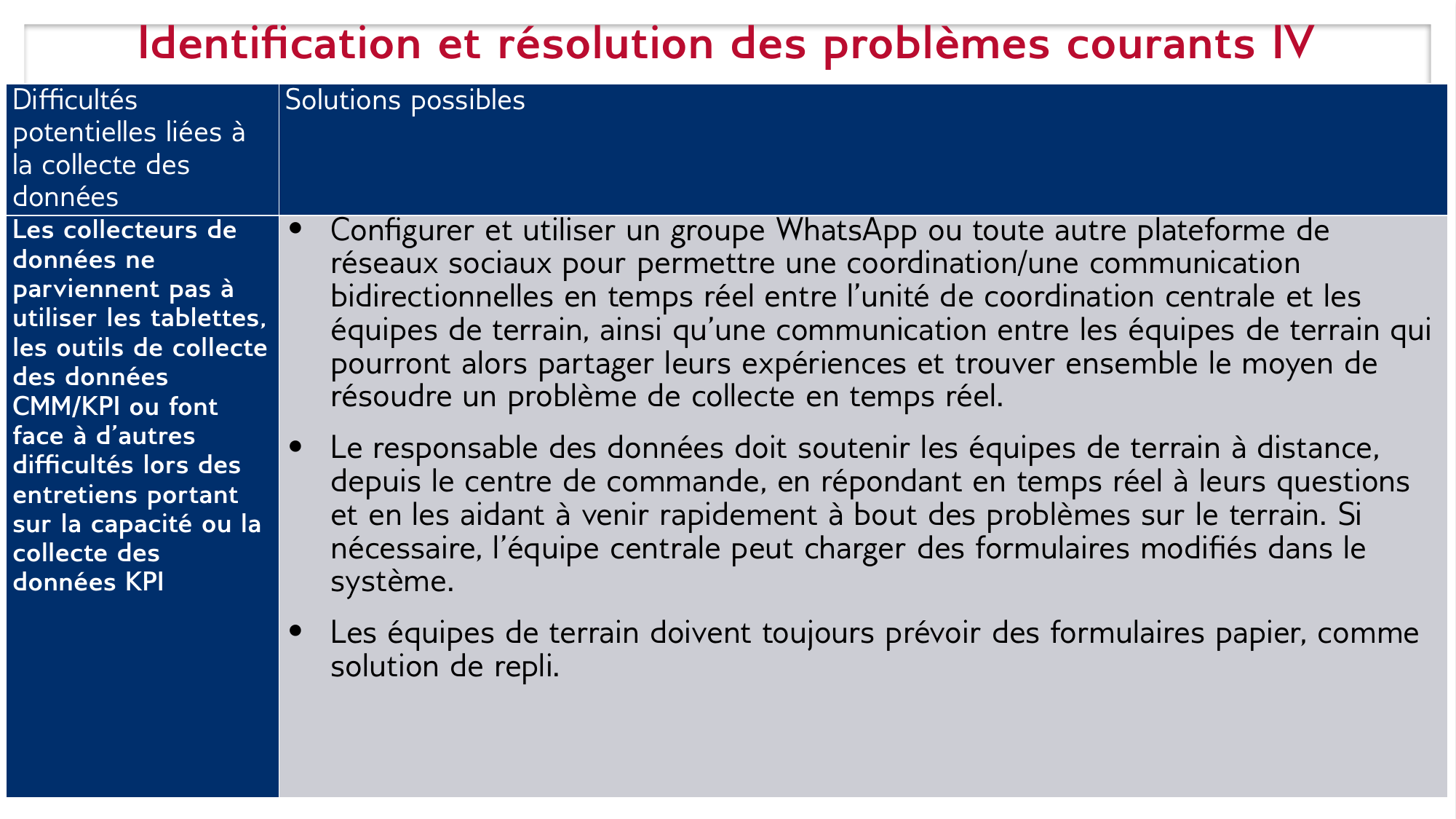

4/11/2019
                      INSÉRER LE PIED DE PAGE ICI
9
# Identification et résolution des problèmes courants IV
| Difficultés potentielles liées à la collecte des données | Solutions possibles |
| --- | --- |
| Les collecteurs de données ne parviennent pas à utiliser les tablettes, les outils de collecte des données CMM/KPI ou font face à d’autres difficultés lors des entretiens portant sur la capacité ou la collecte des données KPI | Configurer et utiliser un groupe WhatsApp ou toute autre plateforme de réseaux sociaux pour permettre une coordination/une communication bidirectionnelles en temps réel entre l’unité de coordination centrale et les équipes de terrain, ainsi qu’une communication entre les équipes de terrain qui pourront alors partager leurs expériences et trouver ensemble le moyen de résoudre un problème de collecte en temps réel. Le responsable des données doit soutenir les équipes de terrain à distance, depuis le centre de commande, en répondant en temps réel à leurs questions et en les aidant à venir rapidement à bout des problèmes sur le terrain. Si nécessaire, l’équipe centrale peut charger des formulaires modifiés dans le système. Les équipes de terrain doivent toujours prévoir des formulaires papier, comme solution de repli. |